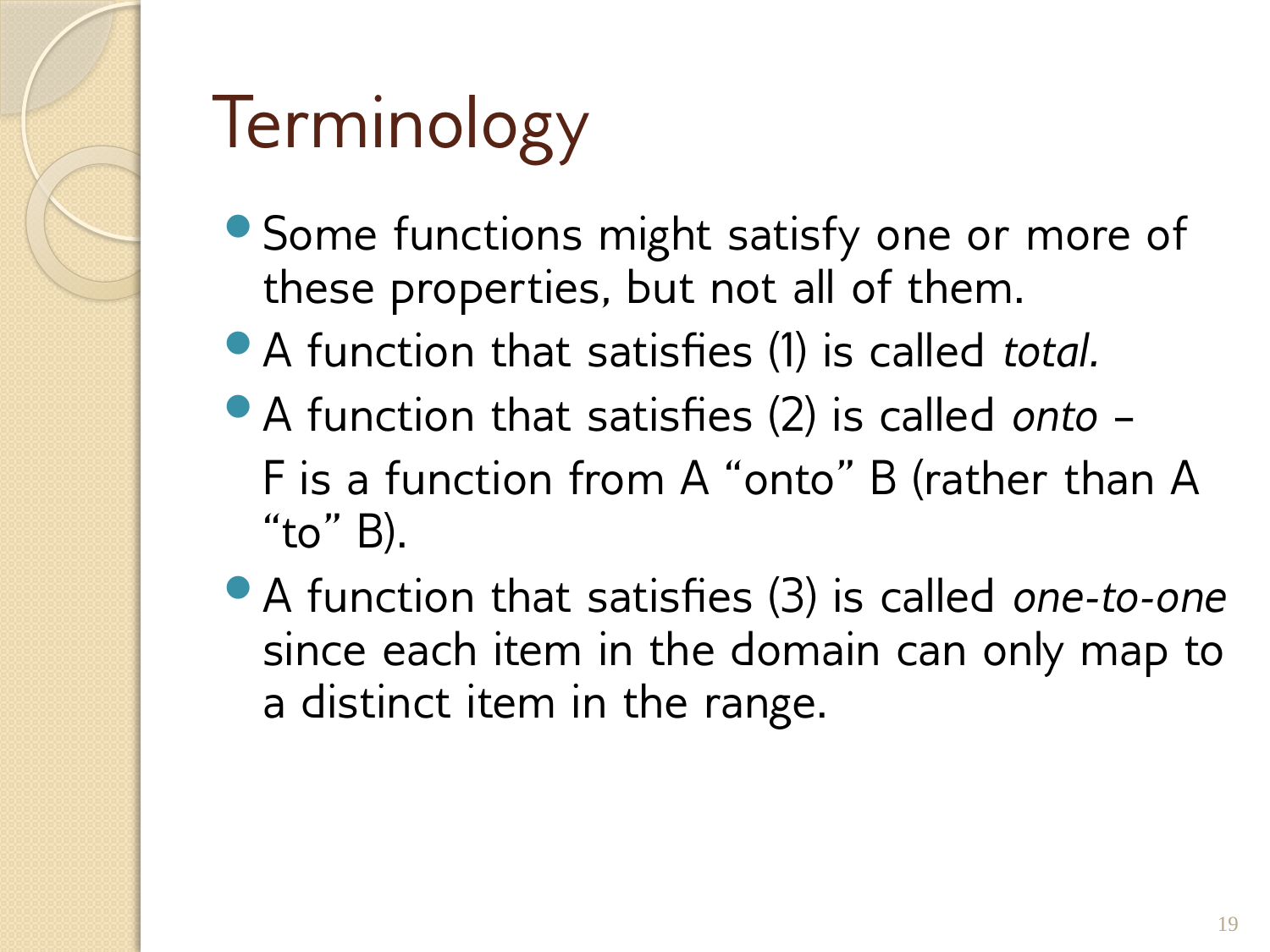

# Terminology
Some functions might satisfy one or more of these properties, but not all of them.
A function that satisfies (1) is called total.
A function that satisfies (2) is called onto –
	F is a function from A “onto” B (rather than A “to” B).
A function that satisfies (3) is called one-to-one since each item in the domain can only map to a distinct item in the range.
19